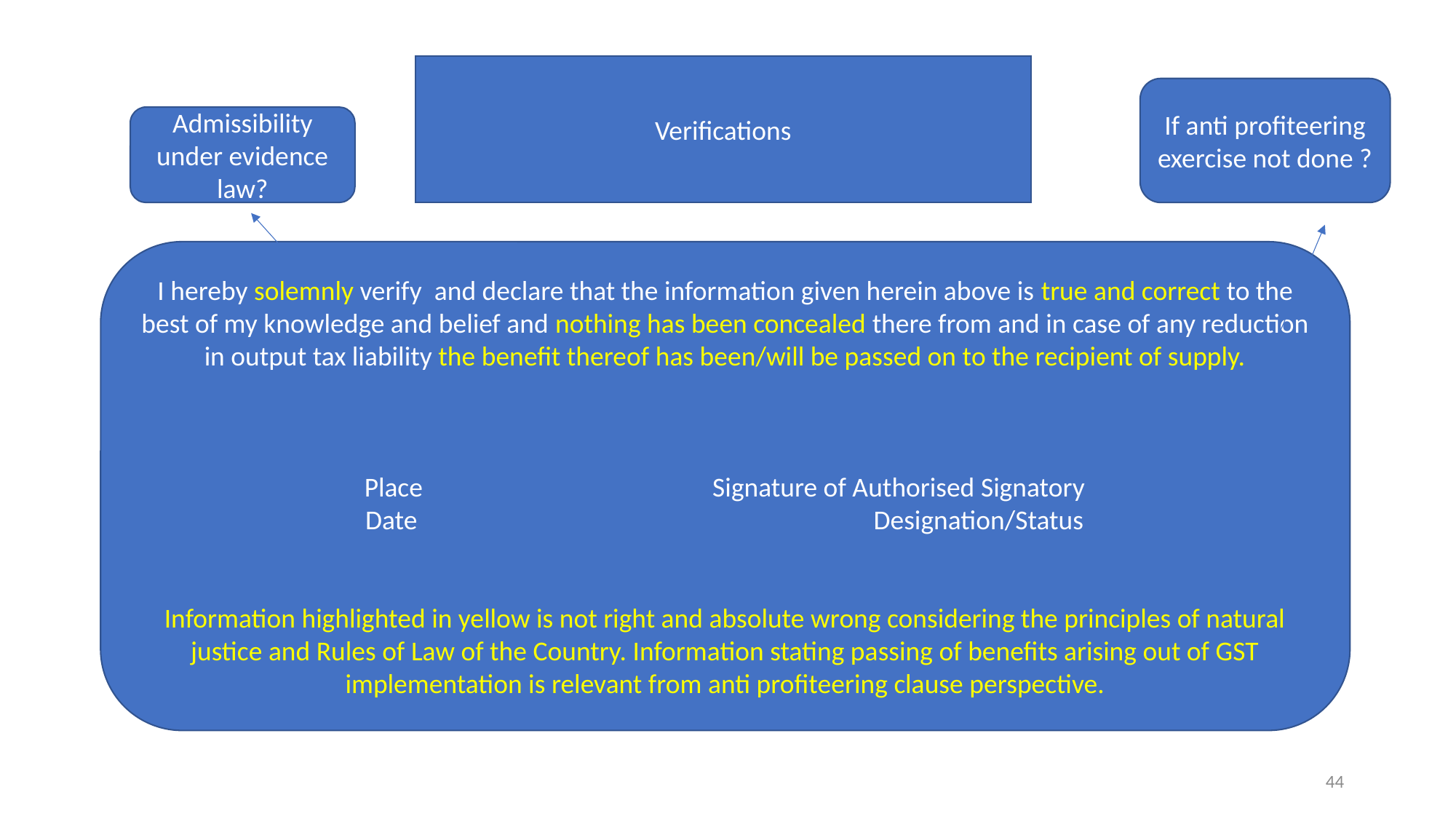

Verifications
If anti profiteering exercise not done ?
Admissibility under evidence law?
I hereby solemnly verify  and declare that the information given herein above is true and correct to the best of my knowledge and belief and nothing has been concealed there from and in case of any reduction in output tax liability the benefit thereof has been/will be passed on to the recipient of supply.

Place                                               Signature of Authorised Signatory
Date                                                                          Designation/Status

Information highlighted in yellow is not right and absolute wrong considering the principles of natural justice and Rules of Law of the Country. Information stating passing of benefits arising out of GST implementation is relevant from anti profiteering clause perspective.
44